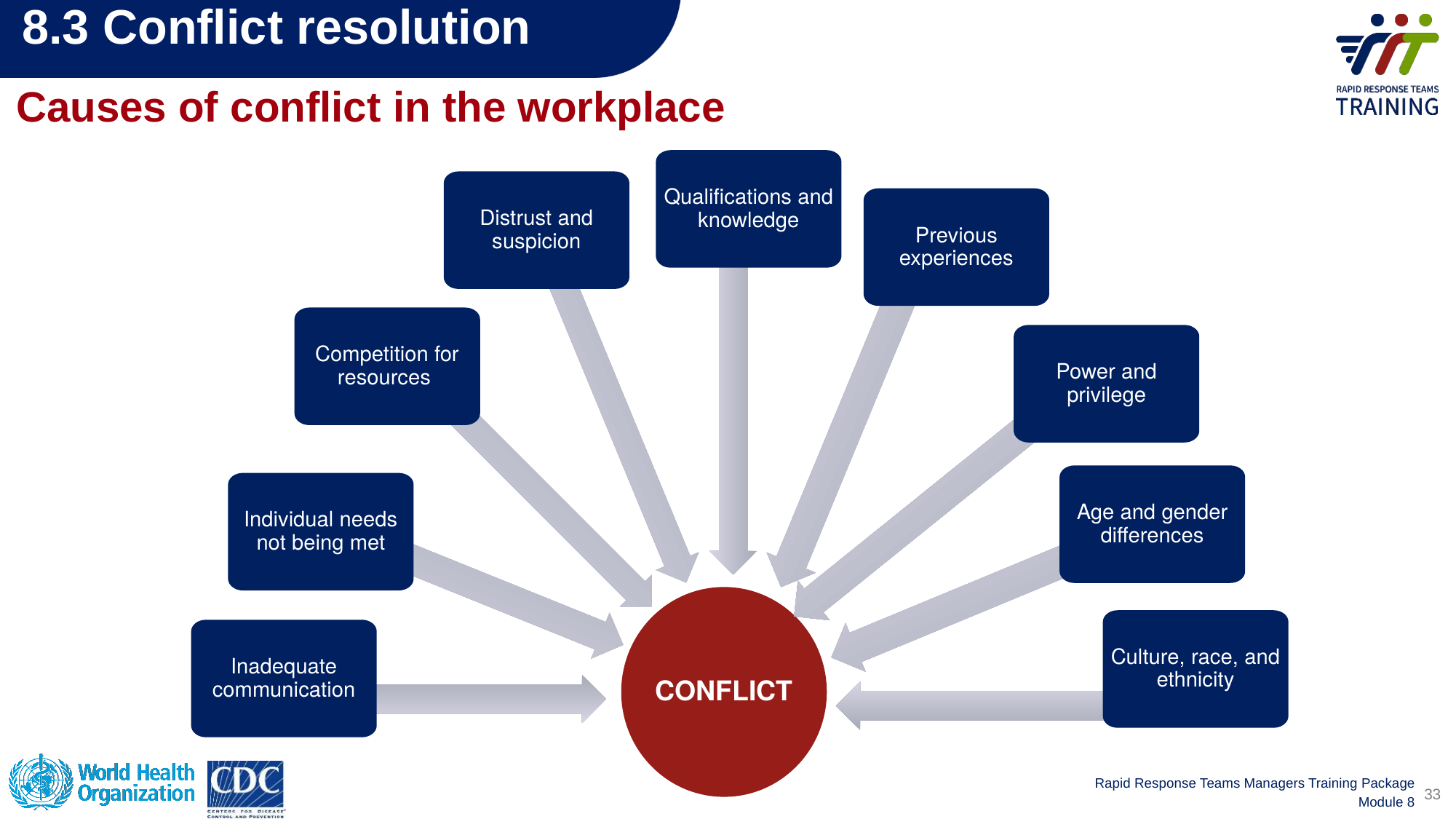

8.3 Conflict resolution

Causes of conflict in the workplace
Qualifications and knowledge
Distrust and suspicion
Previous experiences
Competition for resources
Power and privilege

Age and gender differences
Individual needs not being met

CONFLICT
Culture, race, and ethnicity
Inadequate communication

33